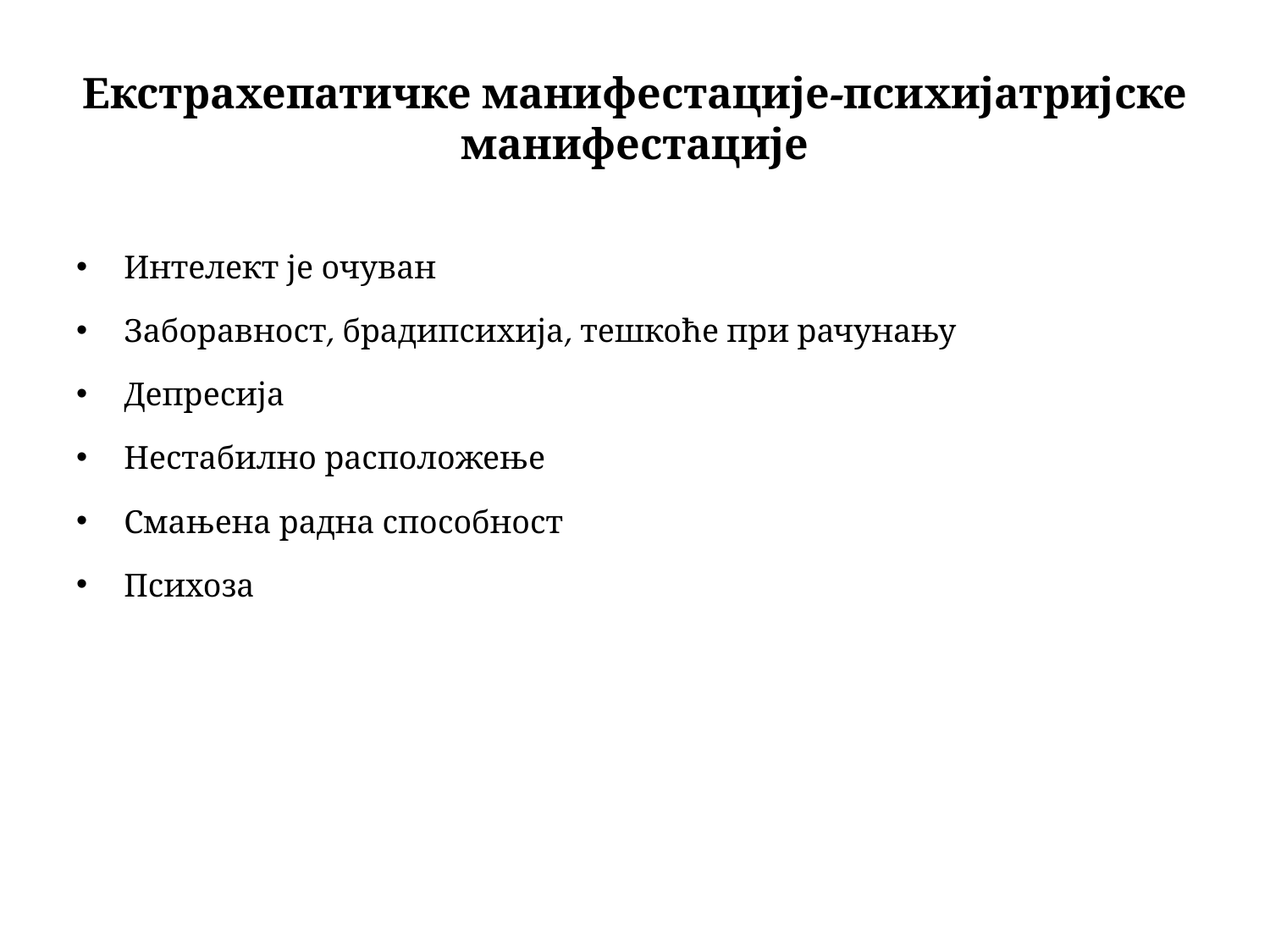

# Екстрахепатичке манифестације-психијатријске манифестације
Интелект је очуван
Заборавност, брадипсихија, тешкоће при рачунању
Депресија
Нестабилно расположење
Смањена радна способност
Психоза